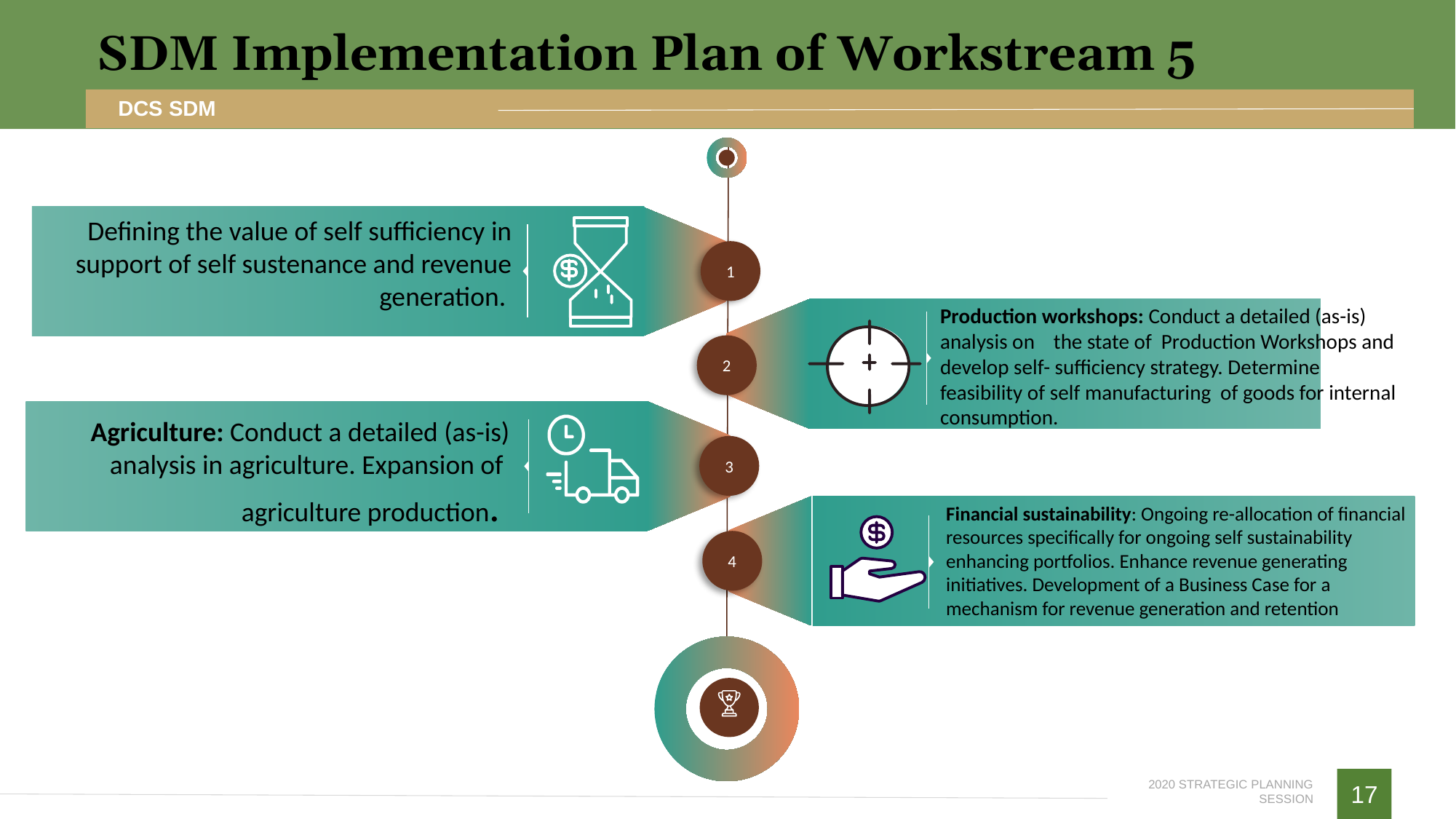

SDM Implementation Plan of Workstream 5
DCS SDM

Defining the value of self sufficiency in support of self sustenance and revenue generation.

1
Production workshops: Conduct a detailed (as-is) analysis on    the state of  Production Workshops and develop self- sufficiency strategy. Determine feasibility of self manufacturing  of goods for internal consumption.

2

Agriculture: Conduct a detailed (as-is) analysis in agriculture. Expansion of  agriculture production.

3

Financial sustainability: Ongoing re-allocation of financial resources specifically for ongoing self sustainability enhancing portfolios. Enhance revenue generating initiatives. Development of a Business Case for a mechanism for revenue generation and retention

4